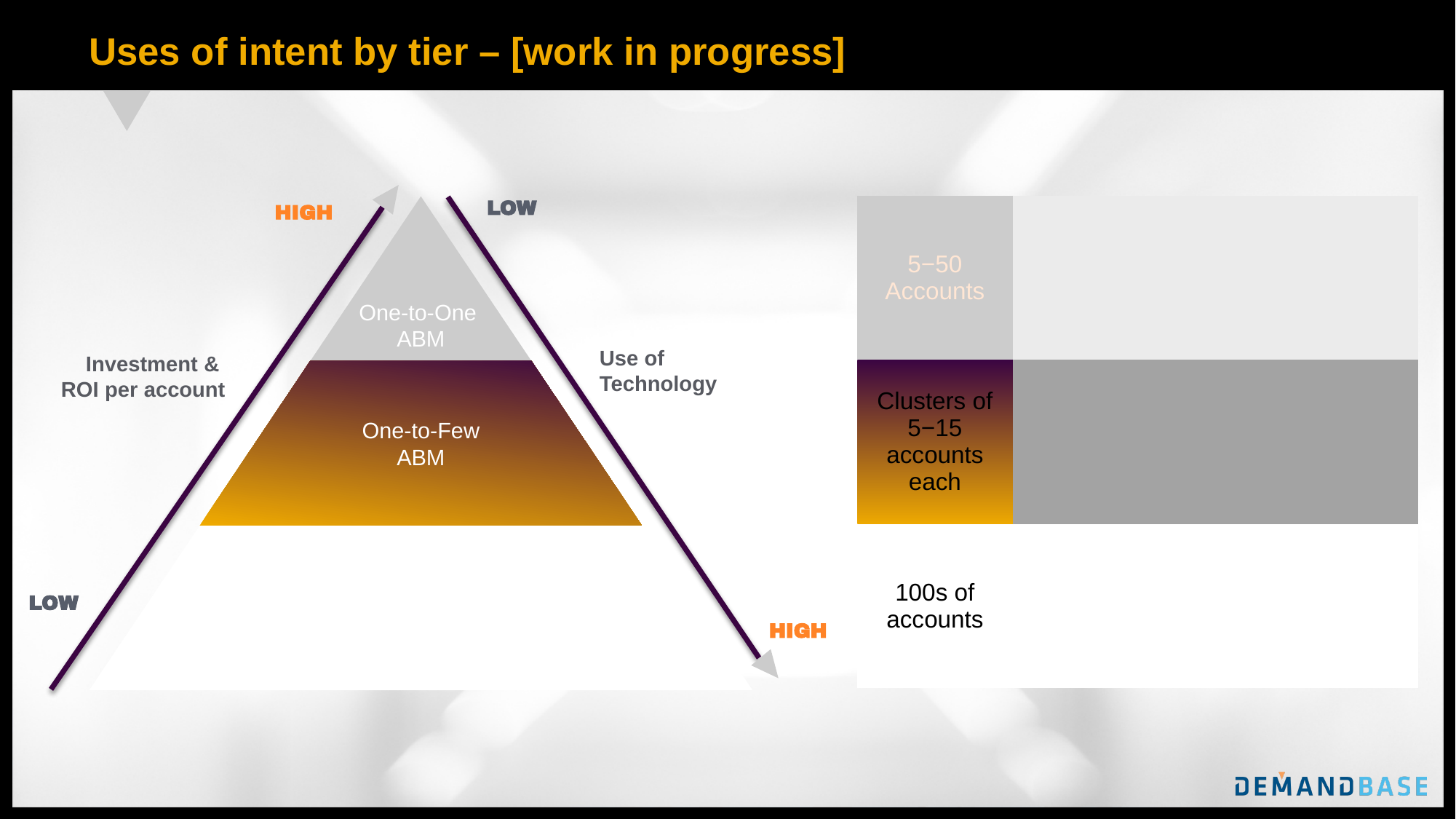

# Uses of intent by tier – [work in progress]

LOW
HIGH
| 5−50 Accounts |  |
| --- | --- |
| Clusters of 5−15 accounts each |  |
| 100s of accounts |  |

One-to-One
ABM

One-to-Few
ABM

One-to-Many
ABM
Use of
Technology
Investment &
ROI per account
LOW
HIGH